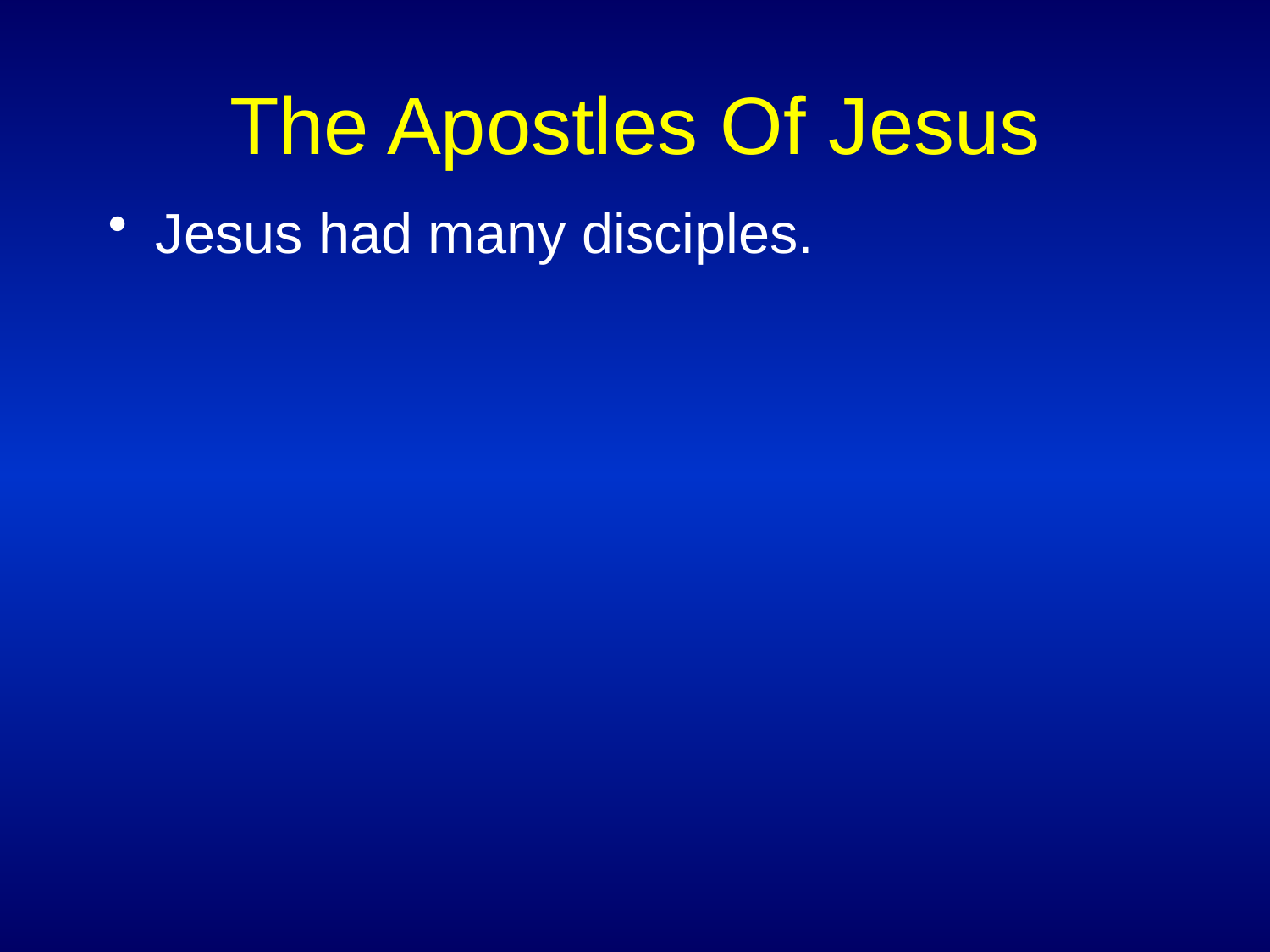

# The Apostles Of Jesus
Jesus had many disciples.